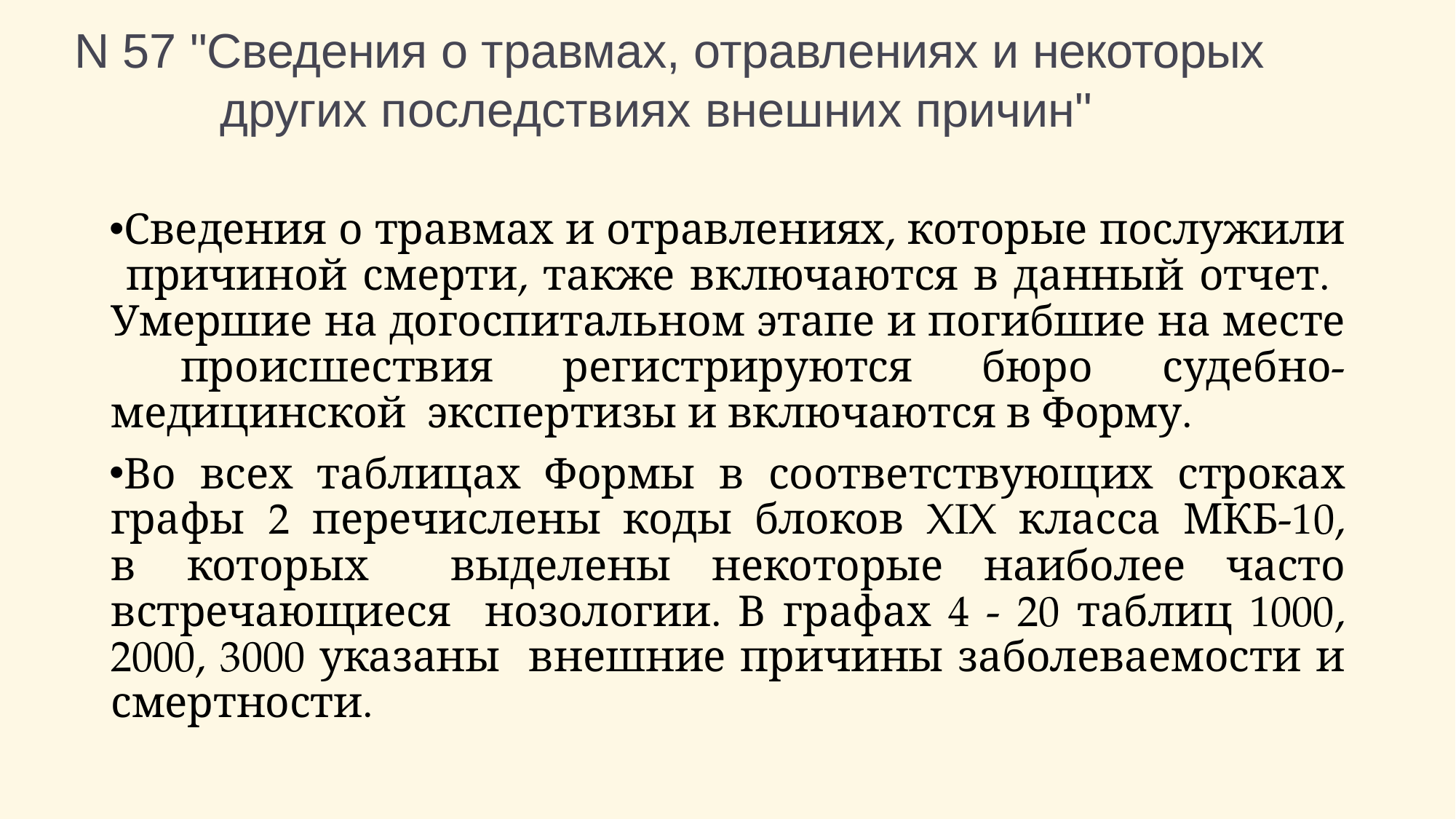

# N 57 "Сведения о травмах, отравлениях и некоторых  других последствиях внешних причин"
Сведения о травмах и отравлениях, которые послужили  причиной смерти, также включаются в данный отчет.  Умершие на догоспитальном этапе и погибшие на месте  происшествия регистрируются бюро судебно-медицинской  экспертизы и включаются в Форму.
Во всех таблицах Формы в соответствующих строках графы  2 перечислены коды блоков XIX класса МКБ-10, в которых  выделены некоторые наиболее часто встречающиеся  нозологии. В графах 4 - 20 таблиц 1000, 2000, 3000 указаны  внешние причины заболеваемости и смертности.